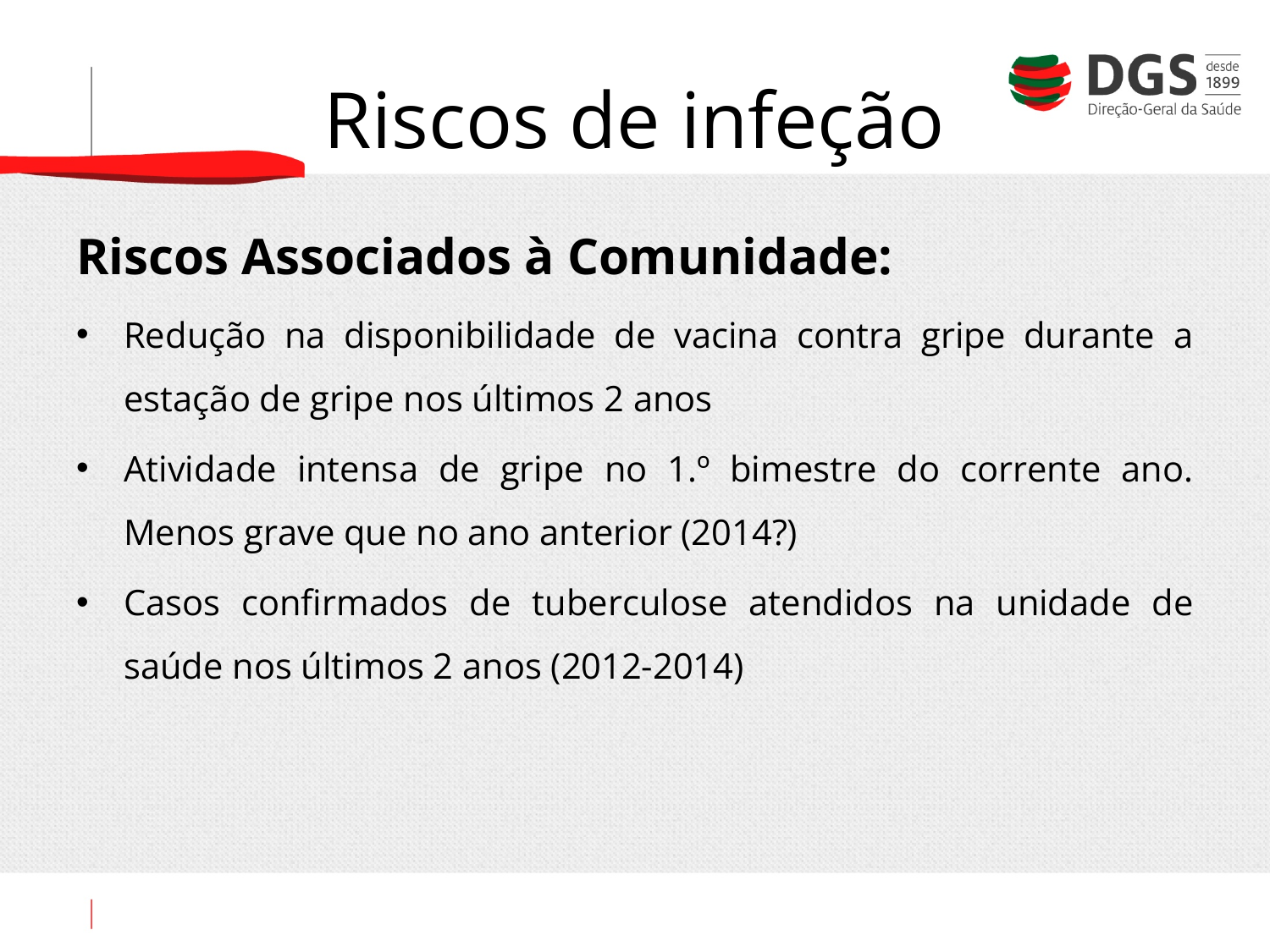

# Riscos de infeção
Riscos Associados à Comunidade:
Redução na disponibilidade de vacina contra gripe durante a estação de gripe nos últimos 2 anos
Atividade intensa de gripe no 1.º bimestre do corrente ano. Menos grave que no ano anterior (2014?)
Casos confirmados de tuberculose atendidos na unidade de saúde nos últimos 2 anos (2012-2014)